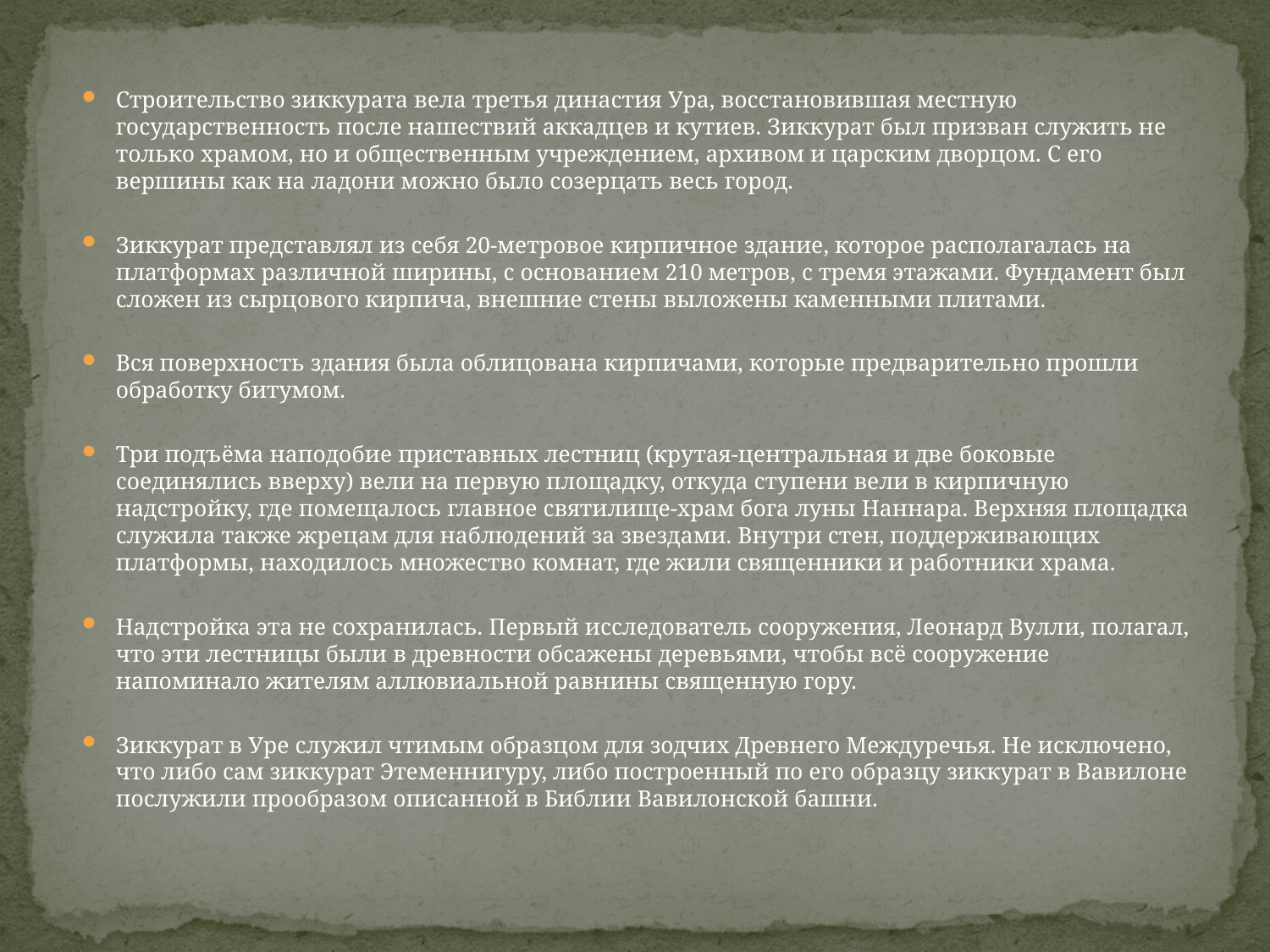

Строительство зиккурата вела третья династия Ура, восстановившая местную государственность после нашествий аккадцев и кутиев. Зиккурат был призван служить не только храмом, но и общественным учреждением, архивом и царским дворцом. С его вершины как на ладони можно было созерцать весь город.

Зиккурат представлял из себя 20-метровое кирпичное здание, которое располагалась на платформах различной ширины, с основанием 210 метров, с тремя этажами. Фундамент был сложен из сырцового кирпича, внешние стены выложены каменными плитами.

Вся поверхность здания была облицована кирпичами, которые предварительно прошли обработку битумом.

Три подъёма наподобие приставных лестниц (крутая-центральная и две боковые соединялись вверху) вели на первую площадку, откуда ступени вели в кирпичную надстройку, где помещалось главное святилище-храм бога луны Наннара. Верхняя площадка служила также жрецам для наблюдений за звездами. Внутри стен, поддерживающих платформы, находилось множество комнат, где жили священники и работники храма.

Надстройка эта не сохранилась. Первый исследователь сооружения, Леонард Вулли, полагал, что эти лестницы были в древности обсажены деревьями, чтобы всё сооружение напоминало жителям аллювиальной равнины священную гору.

Зиккурат в Уре служил чтимым образцом для зодчих Древнего Междуречья. Не исключено, что либо сам зиккурат Этеменнигуру, либо построенный по его образцу зиккурат в Вавилоне послужили прообразом описанной в Библии Вавилонской башни.